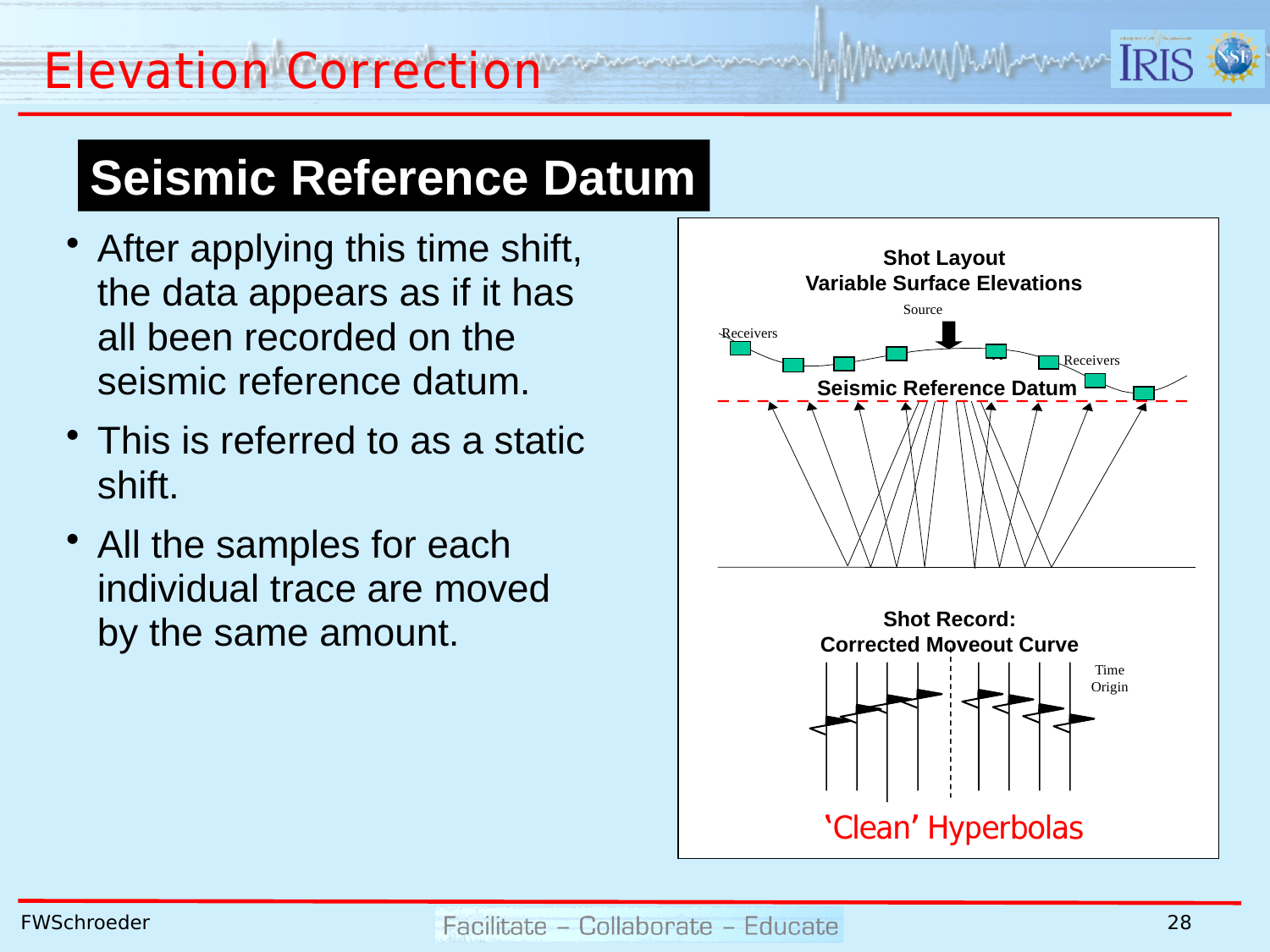

# Elevation Correction
Seismic Reference Datum

After applying this time shift, 	the data appears as if it has 	all been recorded on the 	seismic reference datum.
This is referred to as a static 	shift.
All the samples for each 	individual trace are moved 	by the same amount.
Shot Layout
Variable Surface Elevations
Source
Receivers

R

R

R
R

Receivers
R
R

R

R
R
R

R
R

Seismic Reference Datum

Shot Record:
Corrected Moveout Curve

Time
Origin

 ‘Clean’ Hyperbolas